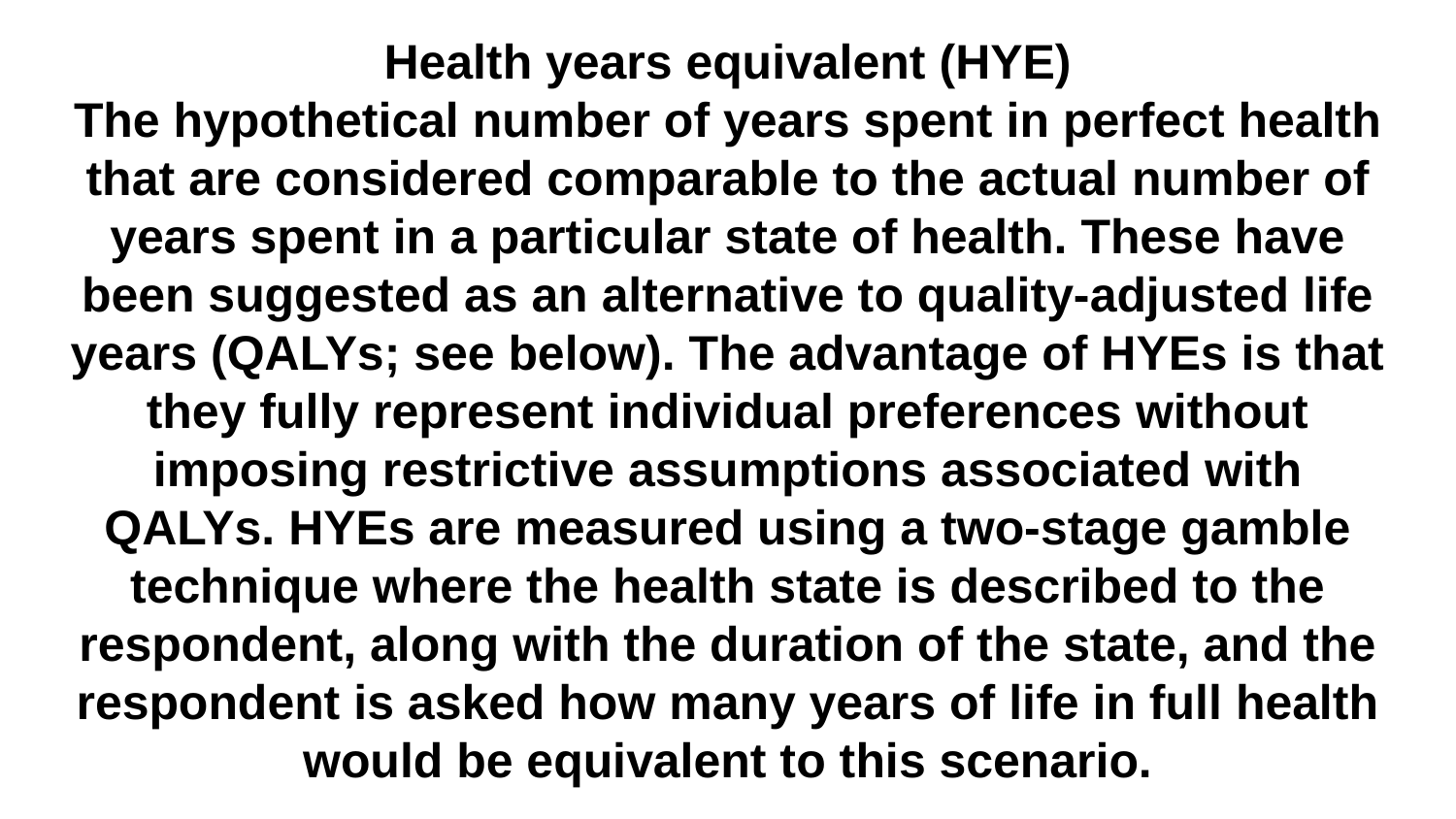

# Health years equivalent (HYE) The hypothetical number of years spent in perfect health that are considered comparable to the actual number of years spent in a particular state of health. These have been suggested as an alternative to quality-adjusted life years (QALYs; see below). The advantage of HYEs is that they fully represent individual preferences without imposing restrictive assumptions associated with QALYs. HYEs are measured using a two-stage gamble technique where the health state is described to the respondent, along with the duration of the state, and the respondent is asked how many years of life in full health would be equivalent to this scenario.